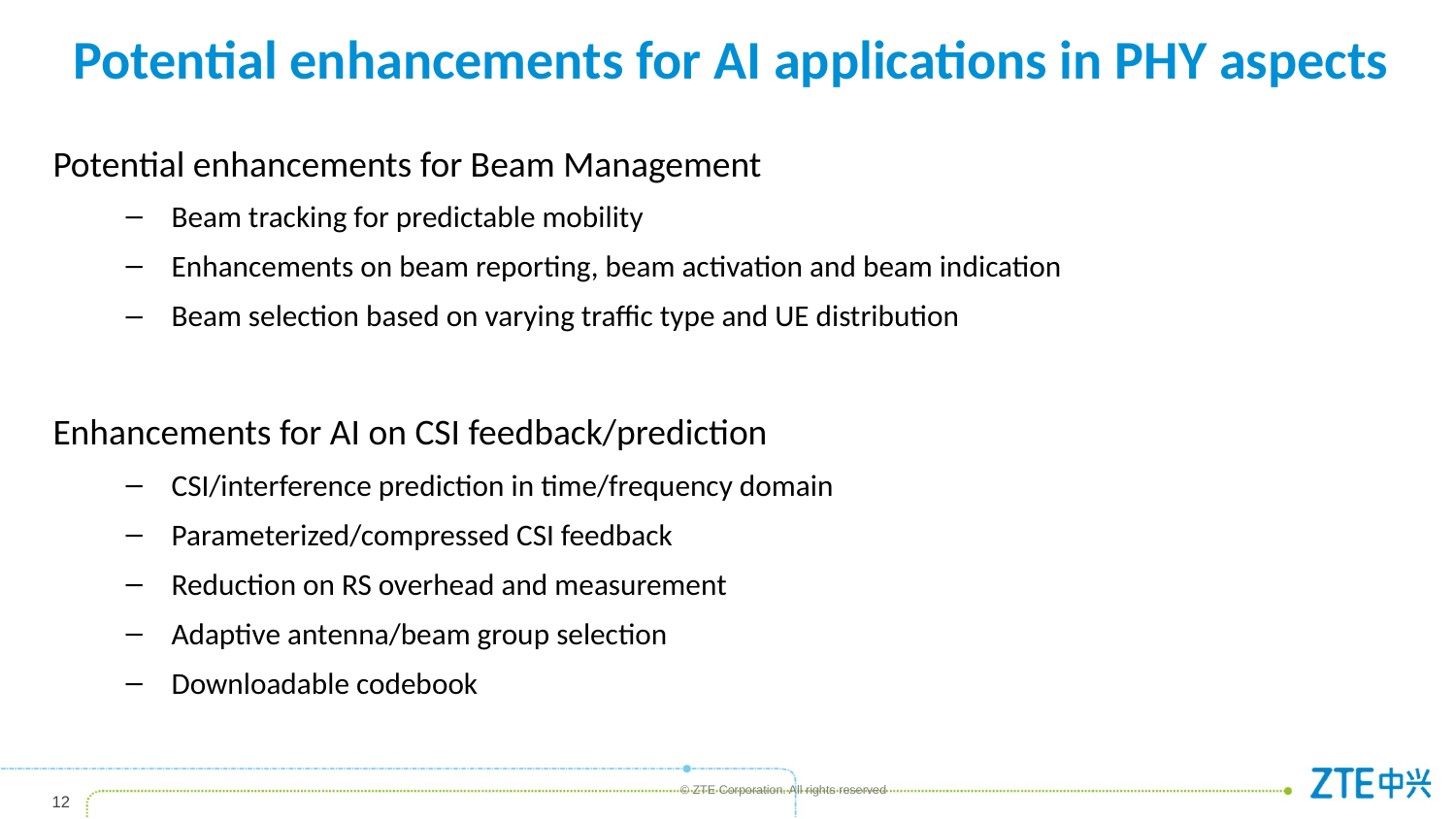

# Potential enhancements for AI applications in PHY aspects
Potential enhancements for Beam Management
Beam tracking for predictable mobility
Enhancements on beam reporting, beam activation and beam indication
Beam selection based on varying traffic type and UE distribution

Enhancements for AI on CSI feedback/prediction
CSI/interference prediction in time/frequency domain
Parameterized/compressed CSI feedback
Reduction on RS overhead and measurement
Adaptive antenna/beam group selection
Downloadable codebook